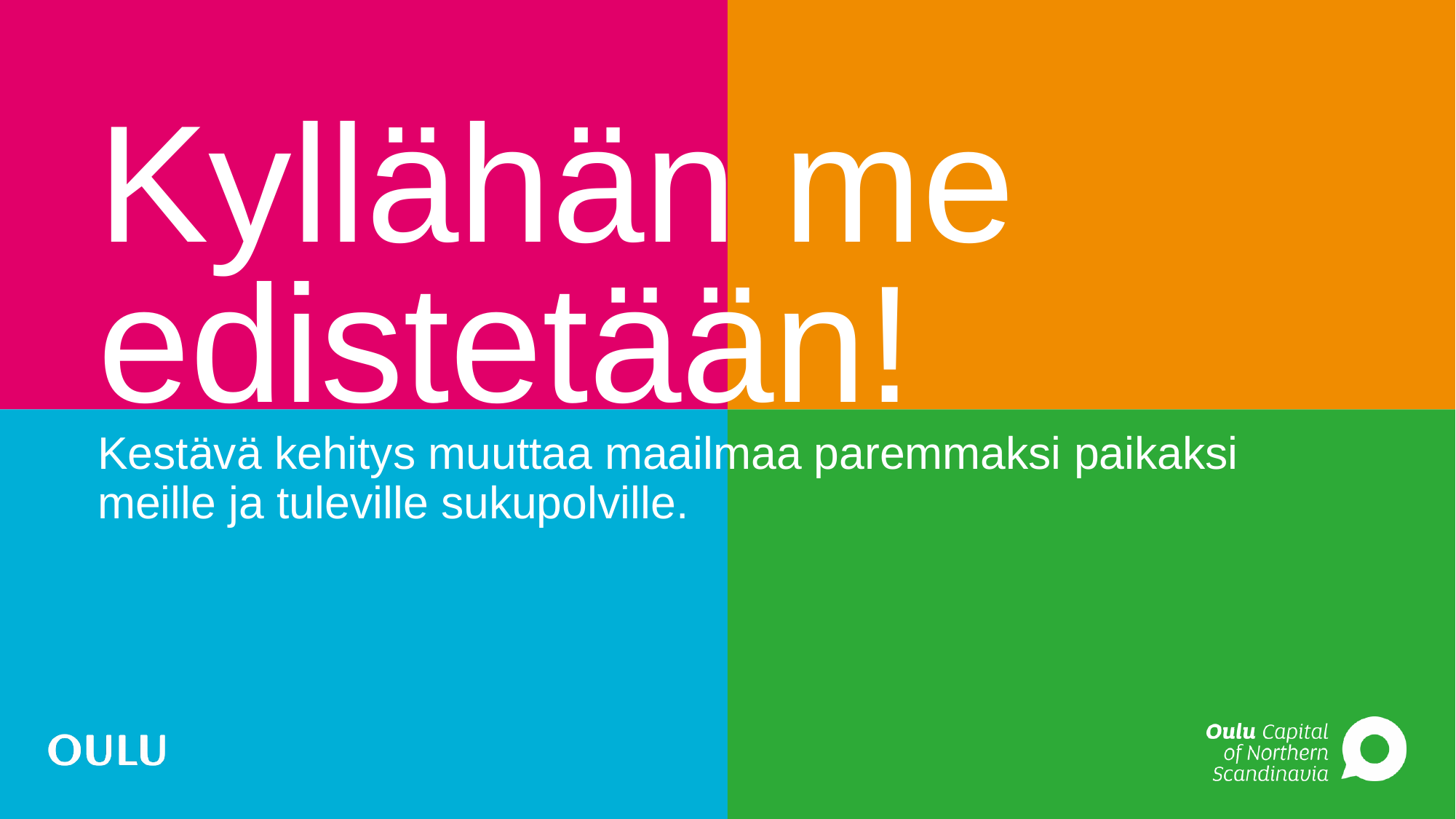

# Kyllähän me edistetään!
Kestävä kehitys muuttaa maailmaa paremmaksi paikaksi meille ja tuleville sukupolville.